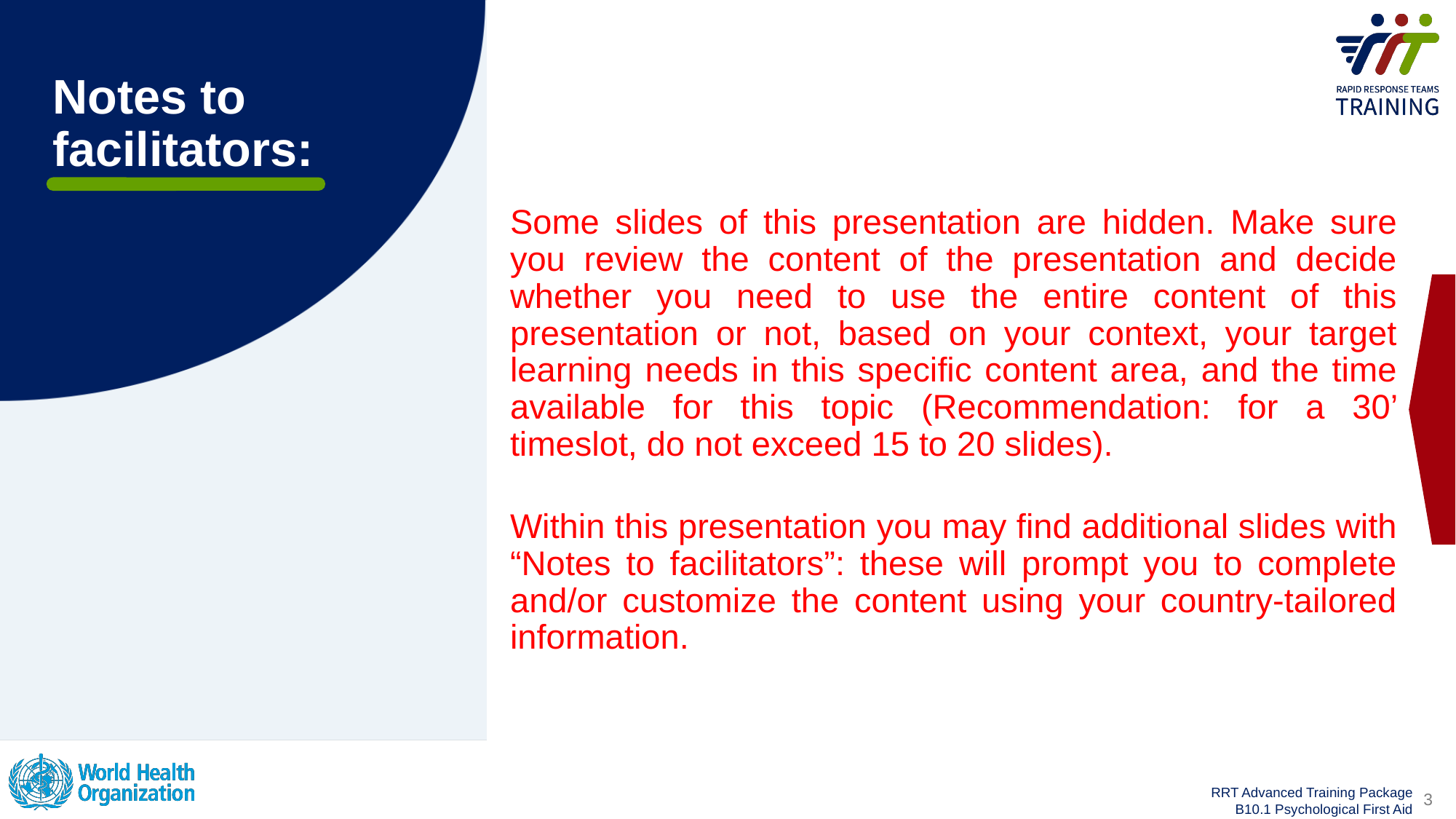

# Notes to facilitators:

Some slides of this presentation are hidden. Make sure you review the content of the presentation and decide whether you need to use the entire content of this presentation or not, based on your context, your target learning needs in this specific content area, and the time available for this topic (Recommendation: for a 30’ timeslot, do not exceed 15 to 20 slides).

Within this presentation you may find additional slides with “Notes to facilitators”: these will prompt you to complete and/or customize the content using your country-tailored information.